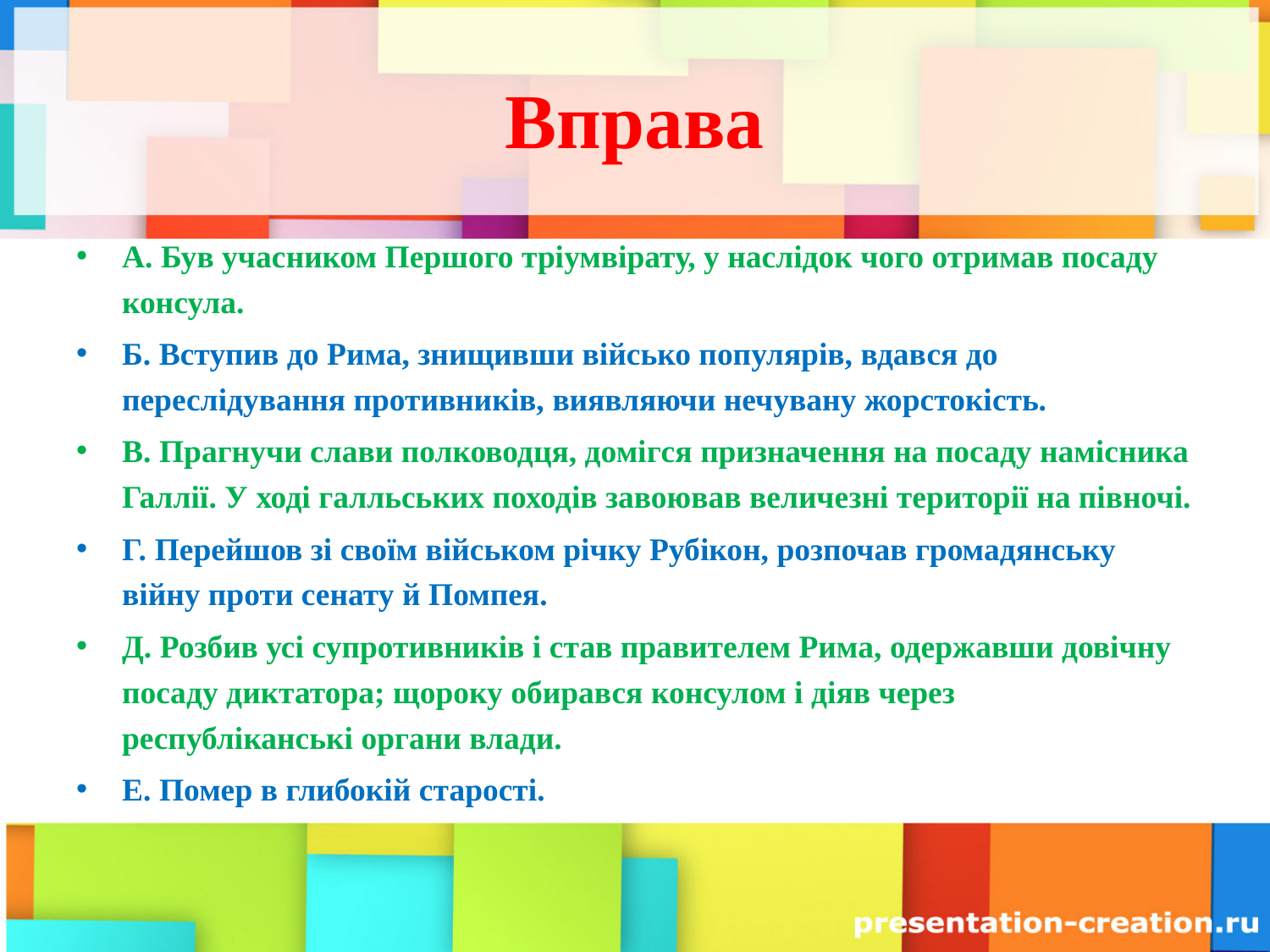

# Вправа
А. Був учасником Першого тріумвірату, у наслідок чого отримав посаду консула.
Б. Вступив до Рима, знищивши військо популярів, вдався до переслідування противників, виявляючи нечувану жорстокість.
В. Прагнучи слави полководця, домігся призначення на посаду намісника Галлії. У ході галльських походів завоював величезні території на півночі.
Г. Перейшов зі своїм військом річку Рубікон, розпочав громадянську війну проти сенату й Помпея.
Д. Розбив усі супротивників і став правителем Рима, одержавши довічну посаду диктатора; щороку обирався консулом і діяв через республіканські органи влади.
Е. Помер в глибокій старості.